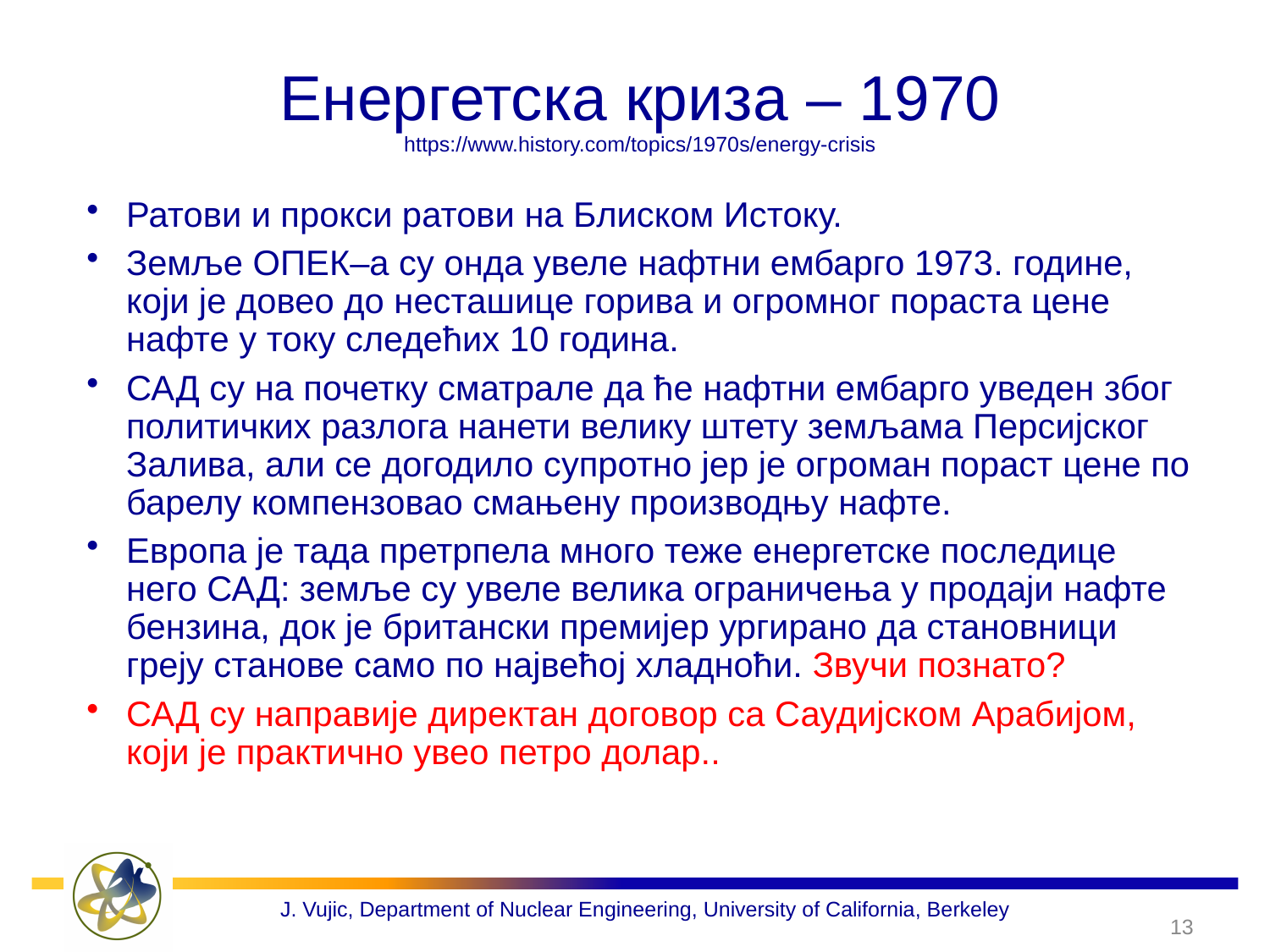

# Енергетска криза – 1970 https://www.history.com/topics/1970s/energy-crisis
Ратови и прокси ратови на Блиском Истоку.
Земље ОПЕК–а су онда увеле нафтни ембарго 1973. године, који је довео до несташице горива и огромног пораста цене нафте у току следећих 10 година.
САД су на почетку сматрале да ће нафтни ембарго уведен због политичких разлога нанети велику штету земљама Персијског Залива, али се догодило супротно јер је огроман пораст цене по барелу компензовао смањену производњу нафте.
Европа је тада претрпела много теже енергетске последице него САД: земље су увеле велика ограничења у продаји нафте бензина, док је британски премијер ургирано да становници греју станове само по највећој хладноћи. Звучи познато?
САД су направије директан договор са Саудијском Арабијом, који је практично увео петро долар..
13